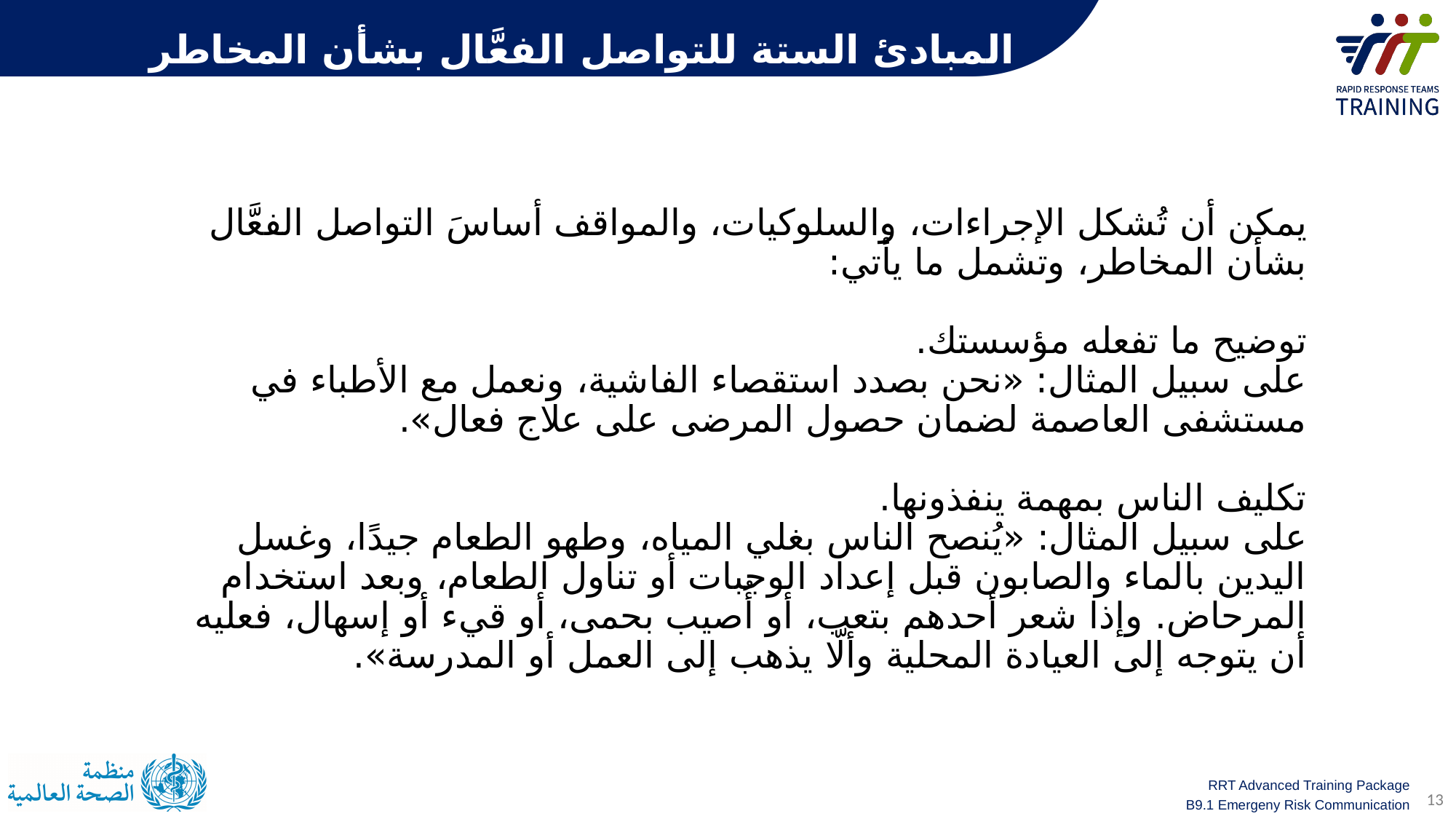

المبادئ الستة للتواصل الفعَّال بشأن المخاطر
يمكن أن تُشكل الإجراءات، والسلوكيات، والمواقف أساسَ التواصل الفعَّال بشأن المخاطر، وتشمل ما يأتي:

توضيح ما تفعله مؤسستك.
على سبيل المثال: «نحن بصدد استقصاء الفاشية، ونعمل مع الأطباء في مستشفى العاصمة لضمان حصول المرضى على علاج فعال».

تكليف الناس بمهمة ينفذونها.
على سبيل المثال: «يُنصح الناس بغلي المياه، وطهو الطعام جيدًا، وغسل اليدين بالماء والصابون قبل إعداد الوجبات أو تناول الطعام، وبعد استخدام المرحاض. وإذا شعر أحدهم بتعب، أو أُصيب بحمى، أو قيء أو إسهال، فعليه أن يتوجه إلى العيادة المحلية وألَّا يذهب إلى العمل أو المدرسة».